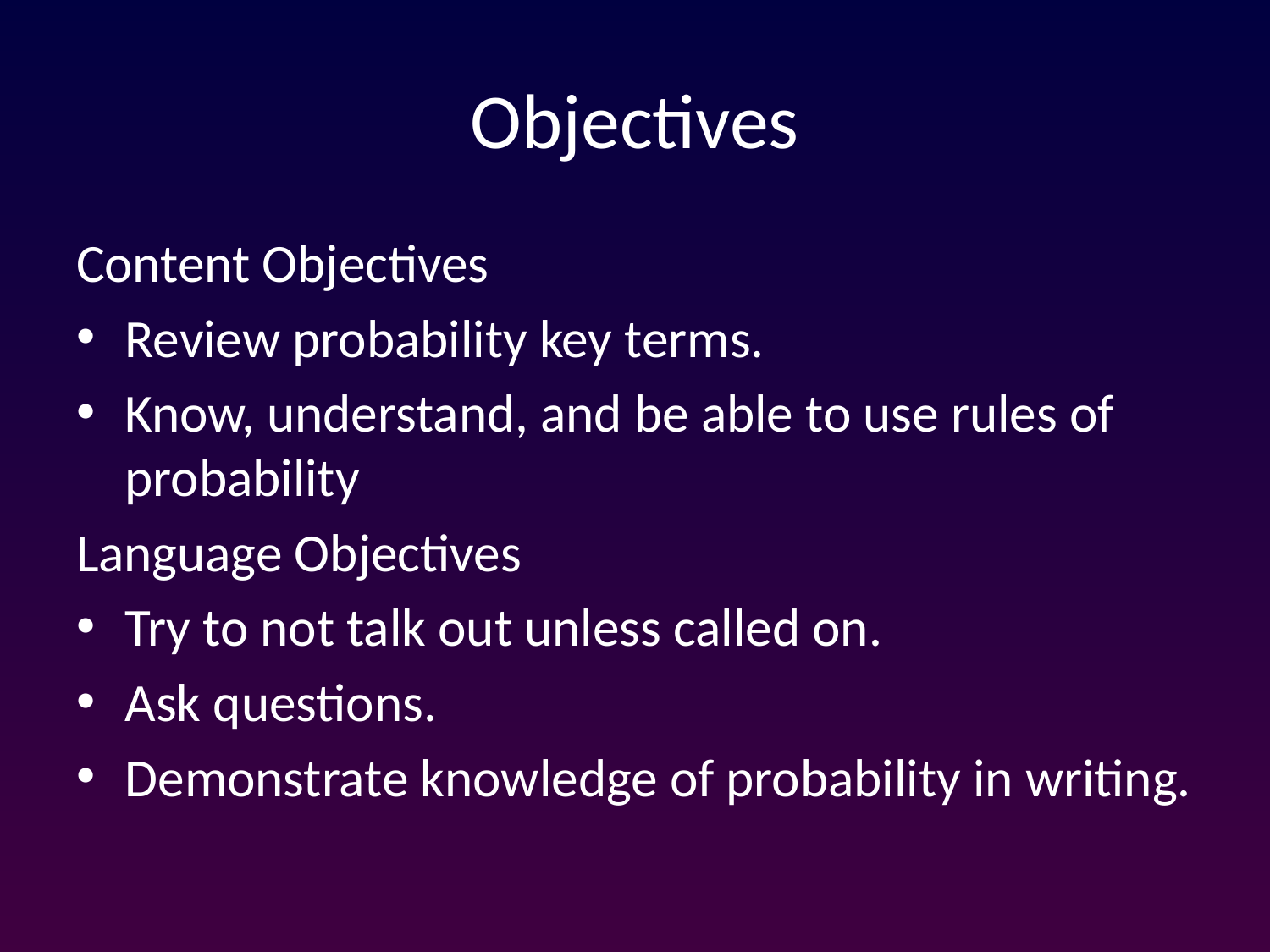

# Objectives
Content Objectives
Review probability key terms.
Know, understand, and be able to use rules of probability
Language Objectives
Try to not talk out unless called on.
Ask questions.
Demonstrate knowledge of probability in writing.